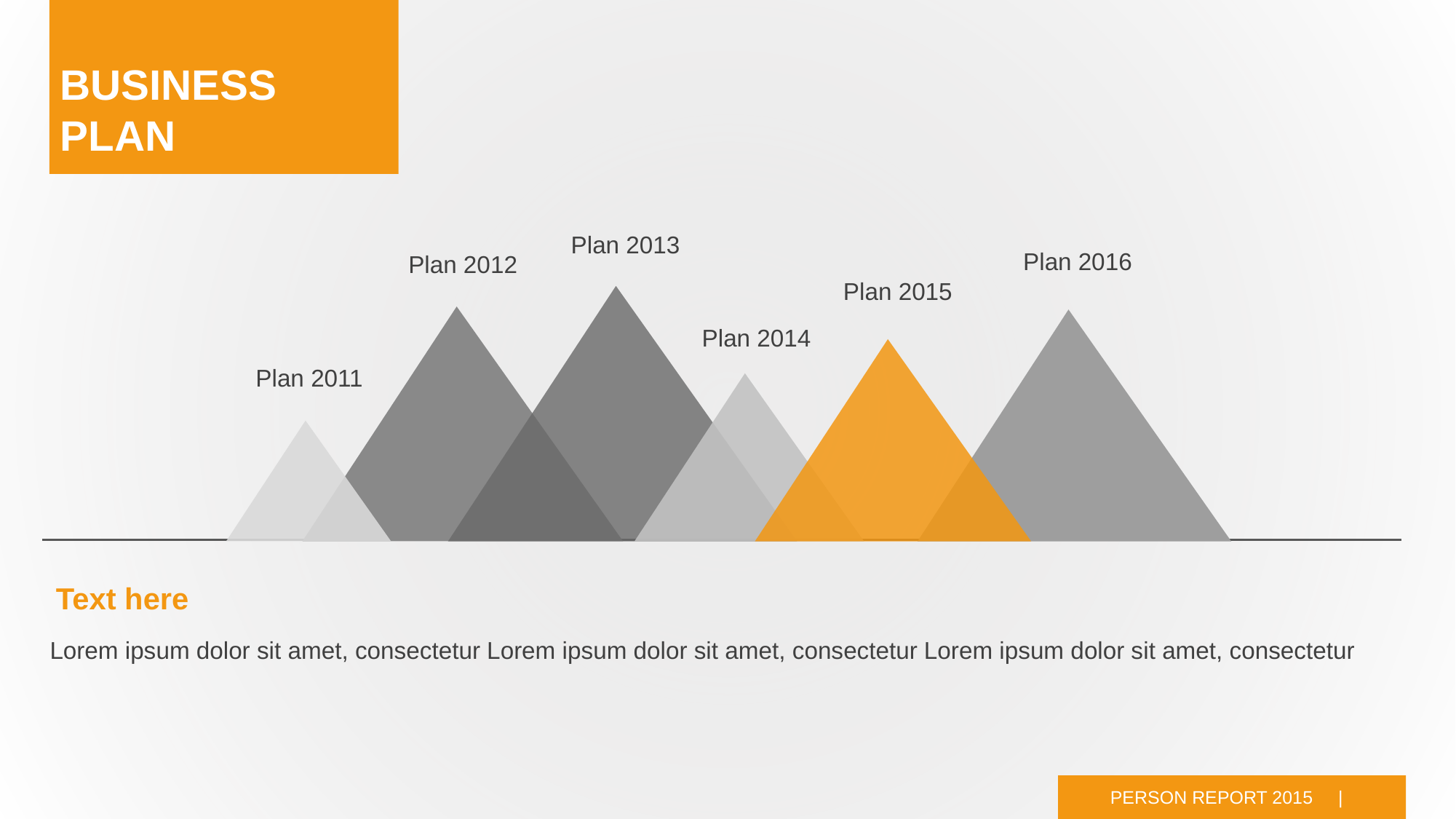

BUSINESS
PLAN
Plan 2013
Plan 2016
Plan 2012
Plan 2015

Plan 2014
Plan 2011
Text here
Lorem ipsum dolor sit amet, consectetur Lorem ipsum dolor sit amet, consectetur Lorem ipsum dolor sit amet, consectetur
PERSON REPORT 2015     |